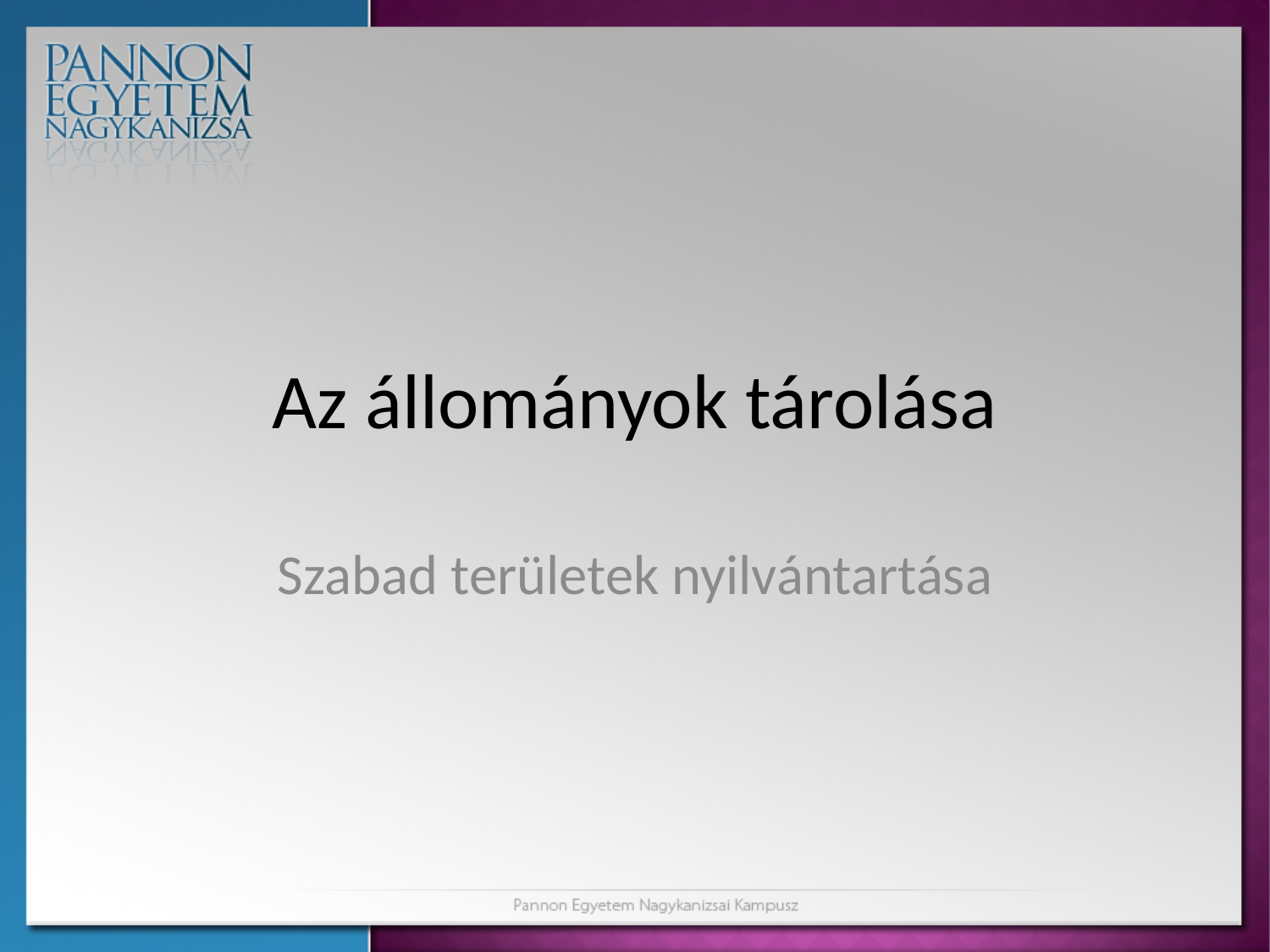

# Az állományok tárolása
Szabad területek nyilvántartása